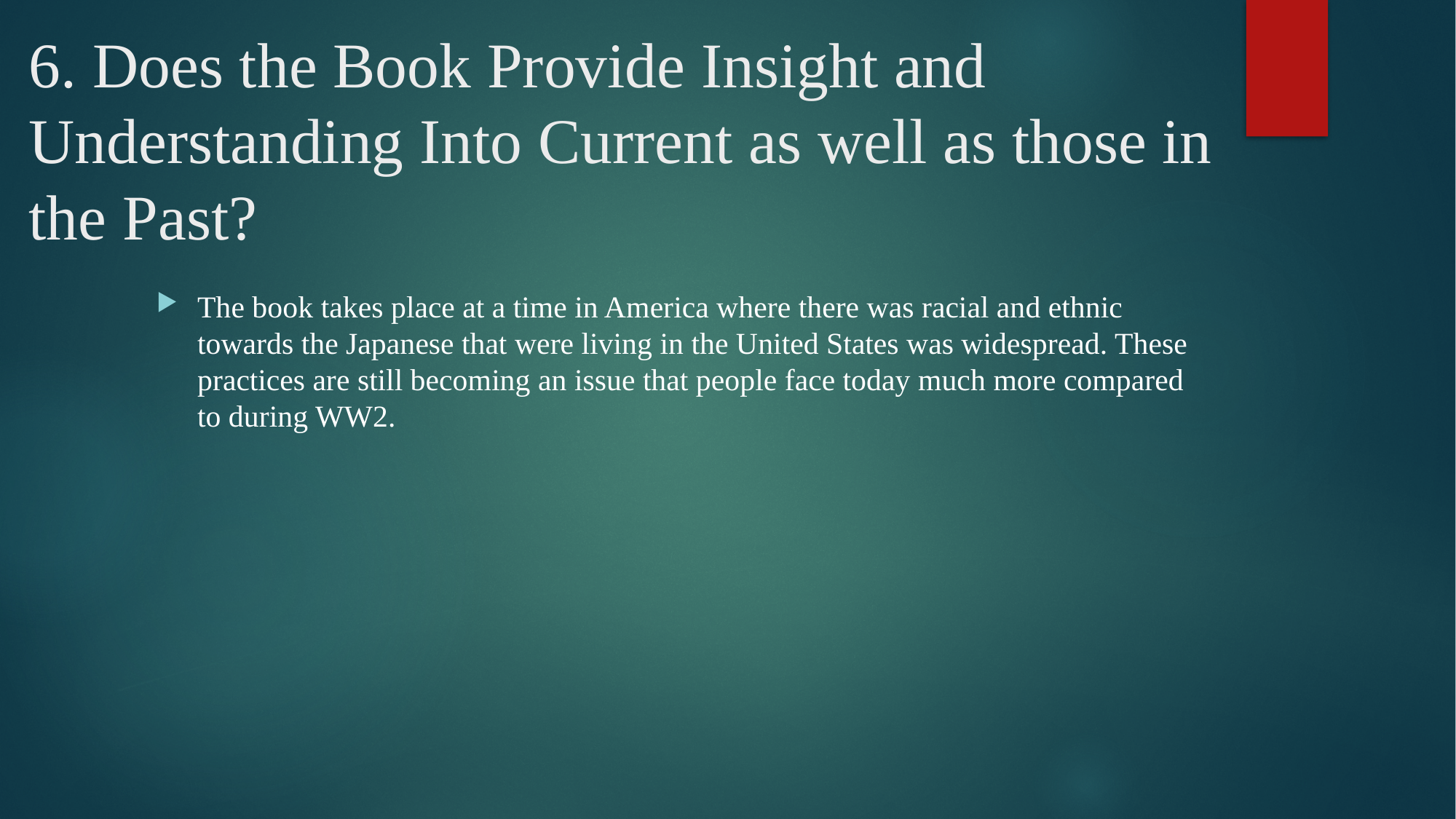

# 6. Does the Book Provide Insight and Understanding Into Current as well as those in the Past?
The book takes place at a time in America where there was racial and ethnic towards the Japanese that were living in the United States was widespread. These practices are still becoming an issue that people face today much more compared to during WW2.